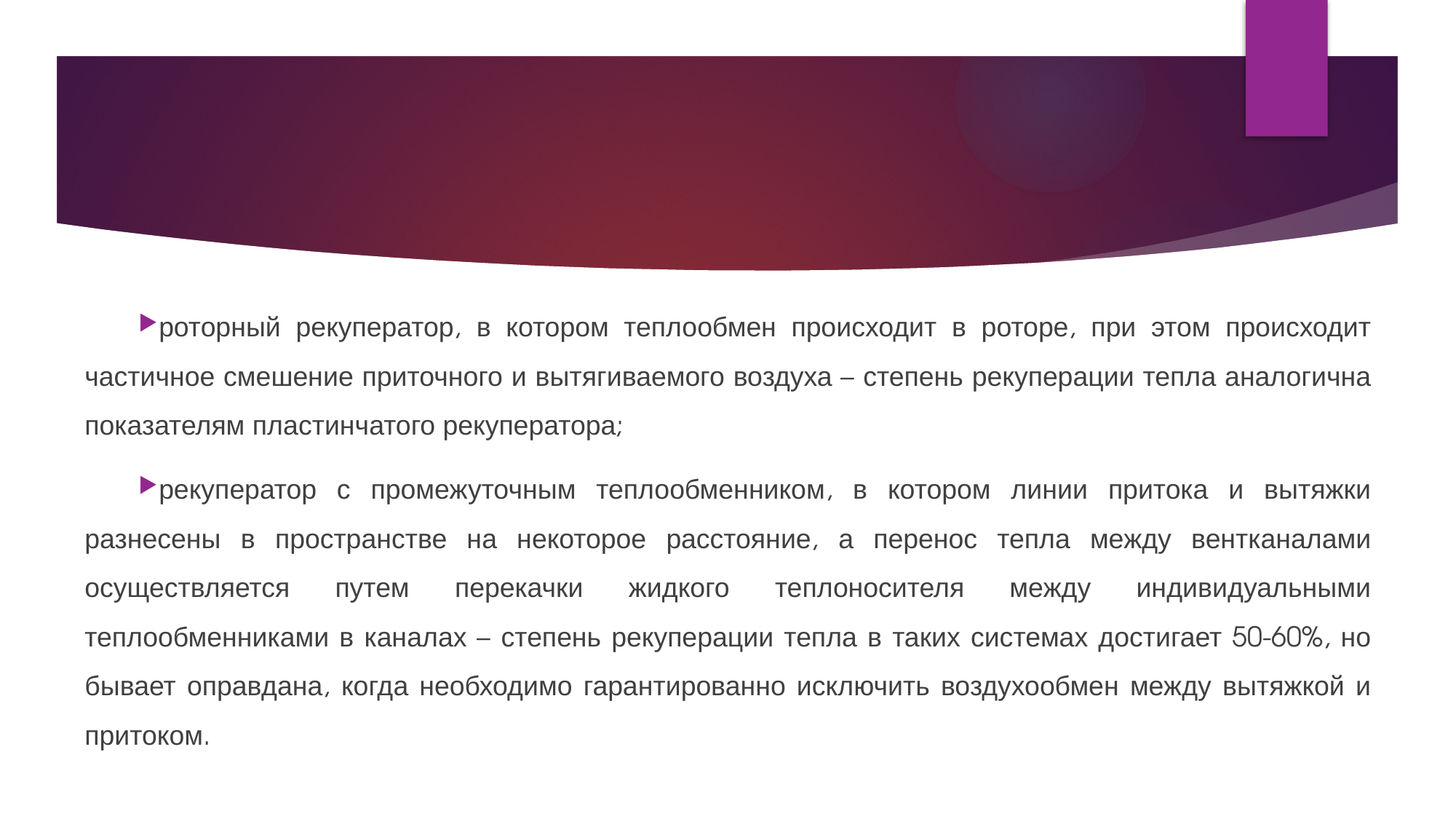

#
роторный рекуператор, в котором теплообмен происходит в роторе, при этом происходит частичное смешение приточного и вытягиваемого воздуха – степень рекуперации тепла аналогична показателям пластинчатого рекуператора;
рекуператор с промежуточным теплообменником, в котором линии притока и вытяжки разнесены в пространстве на некоторое расстояние, а перенос тепла между вентканалами осуществляется путем перекачки жидкого теплоносителя между индивидуальными теплообменниками в каналах – степень рекуперации тепла в таких системах достигает 50-60%, но бывает оправдана, когда необходимо гарантированно исключить воздухообмен между вытяжкой и притоком.